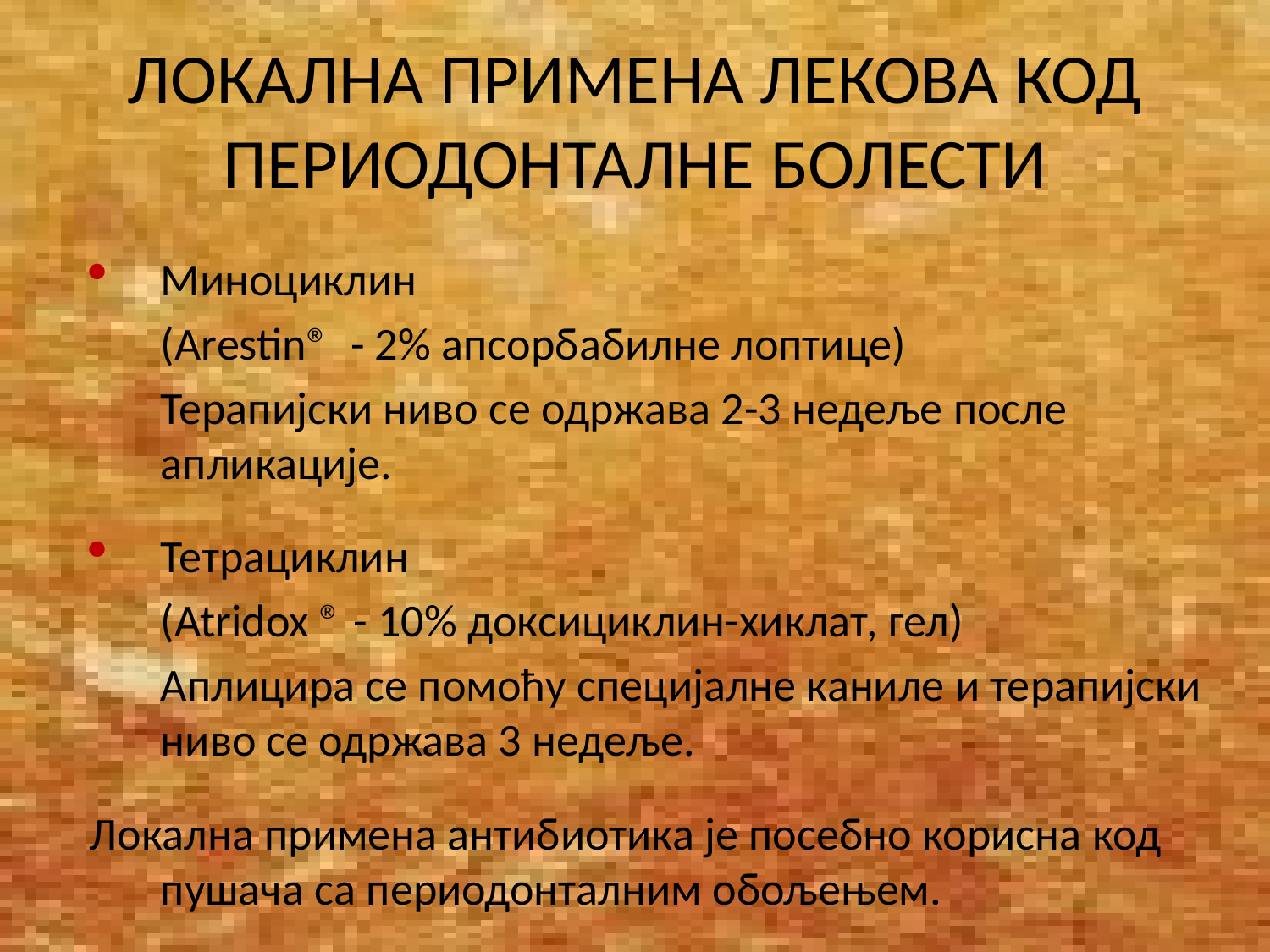

# ЛОКАЛНА ПРИМЕНА ЛЕКОВА КОД ПЕРИОДОНТАЛНЕ БОЛЕСТИ
Миноциклин
	(Arestin®  - 2% апсорбабилне лоптице)
	Терапијски ниво се одржава 2-3 недеље после апликације.

Тетрациклин
	(Atridox ® - 10% доксициклин-хиклат, гел)
	Аплицира се помоћу специјалне каниле и терапијски ниво се одржава 3 недеље.

Локална примена антибиотика је посебно корисна код пушача са периодонталним обољењем.